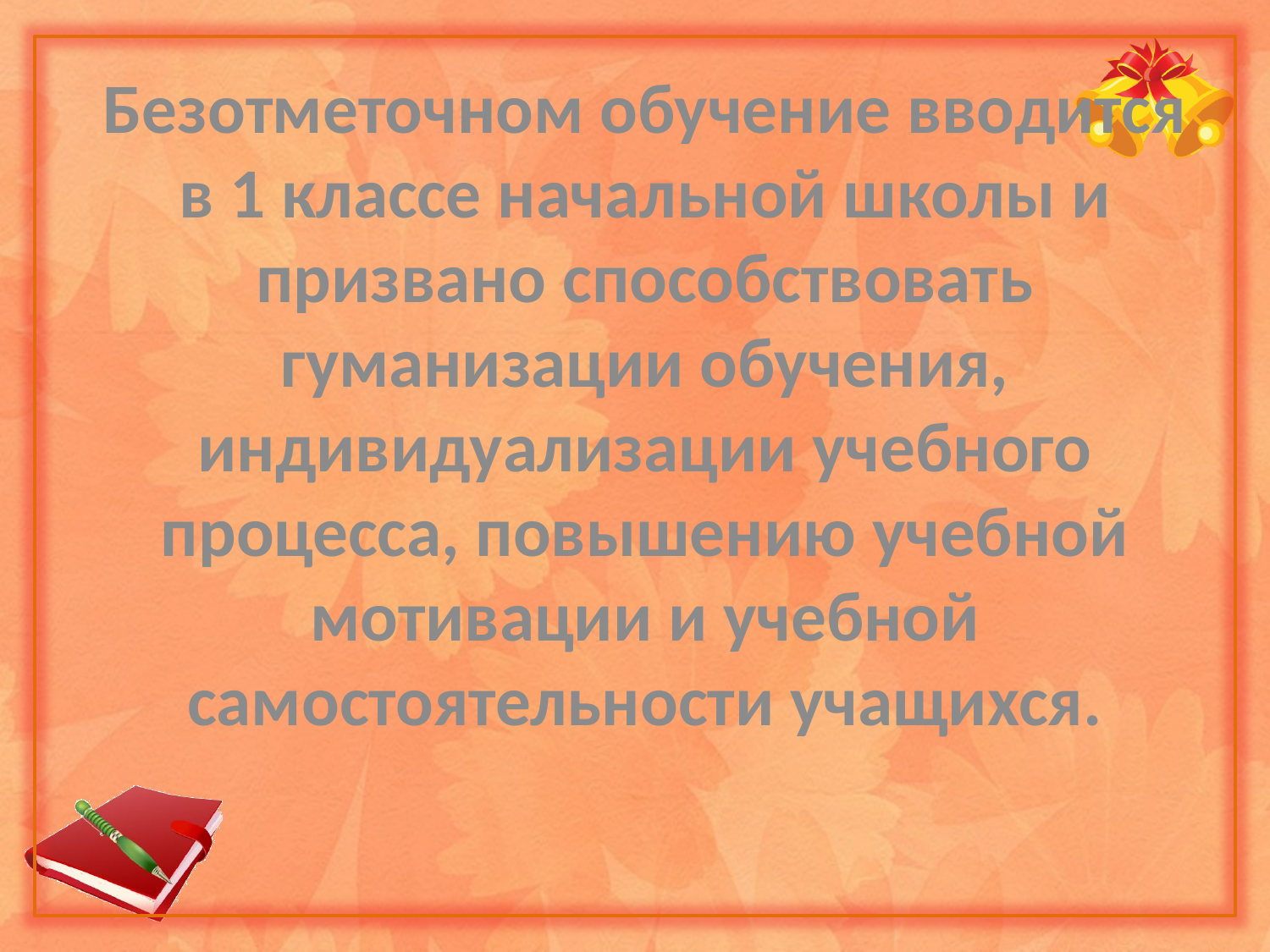

Безотметочном обучение вводится в 1 классе начальной школы и призвано способствовать гуманизации обучения, индивидуализации учебного процесса, повышению учебной мотивации и учебной самостоятельности учащихся.